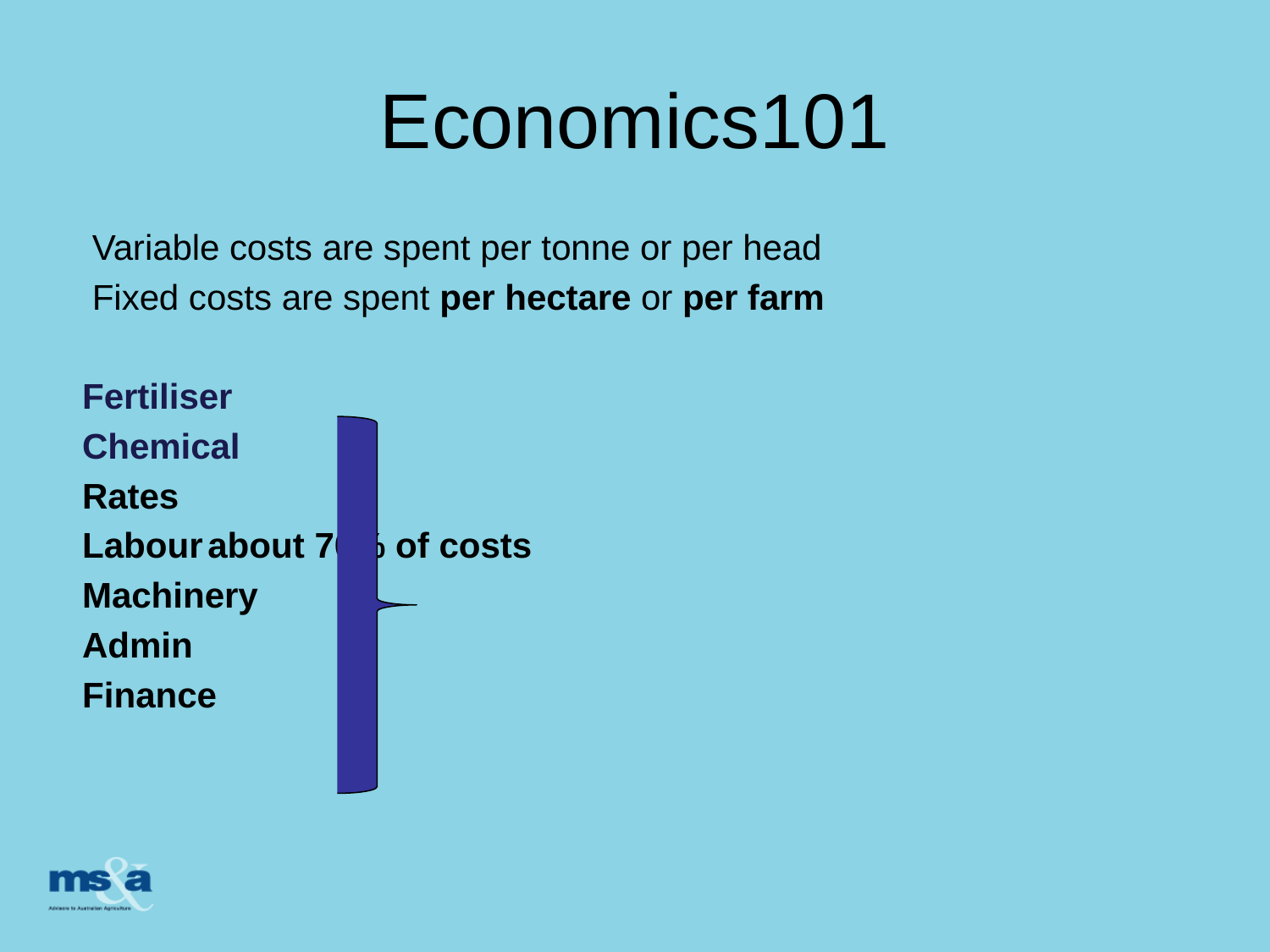

# Economics101
 Variable costs are spent per tonne or per head
 Fixed costs are spent per hectare or per farm

Fertiliser
Chemical
Rates
Labour		about 70% of costs
Machinery
Admin
Finance